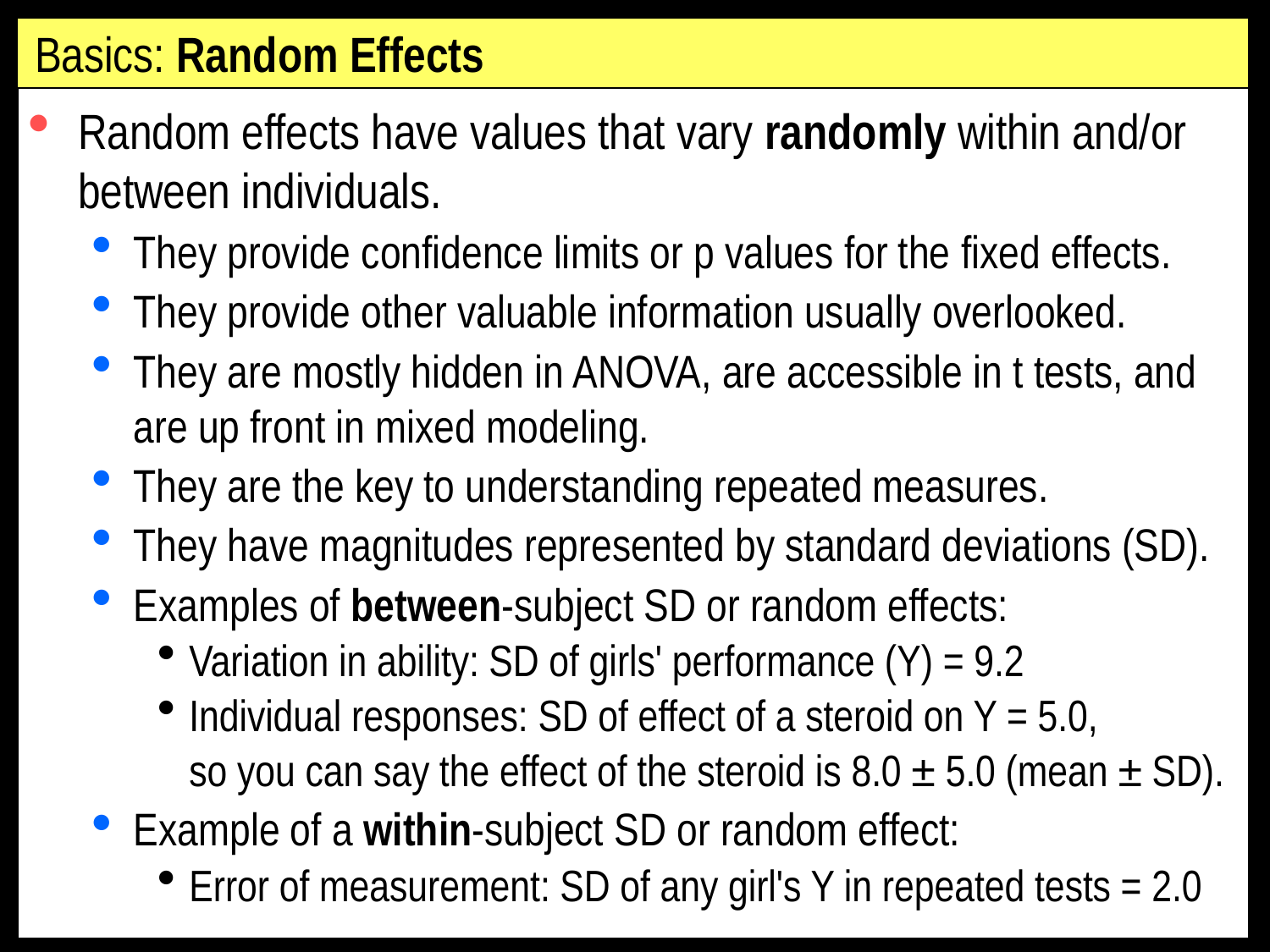

# Basics: Random Effects
Random effects have values that vary randomly within and/or between individuals.
They provide confidence limits or p values for the fixed effects.
They provide other valuable information usually overlooked.
They are mostly hidden in ANOVA, are accessible in t tests, and are up front in mixed modeling.
They are the key to understanding repeated measures.
They have magnitudes represented by standard deviations (SD).
Examples of between-subject SD or random effects:
Variation in ability: SD of girls' performance (Y) = 9.2
Individual responses: SD of effect of a steroid on Y = 5.0,
	so you can say the effect of the steroid is 8.0 ± 5.0 (mean ± SD).
Example of a within-subject SD or random effect:
Error of measurement: SD of any girl's Y in repeated tests = 2.0